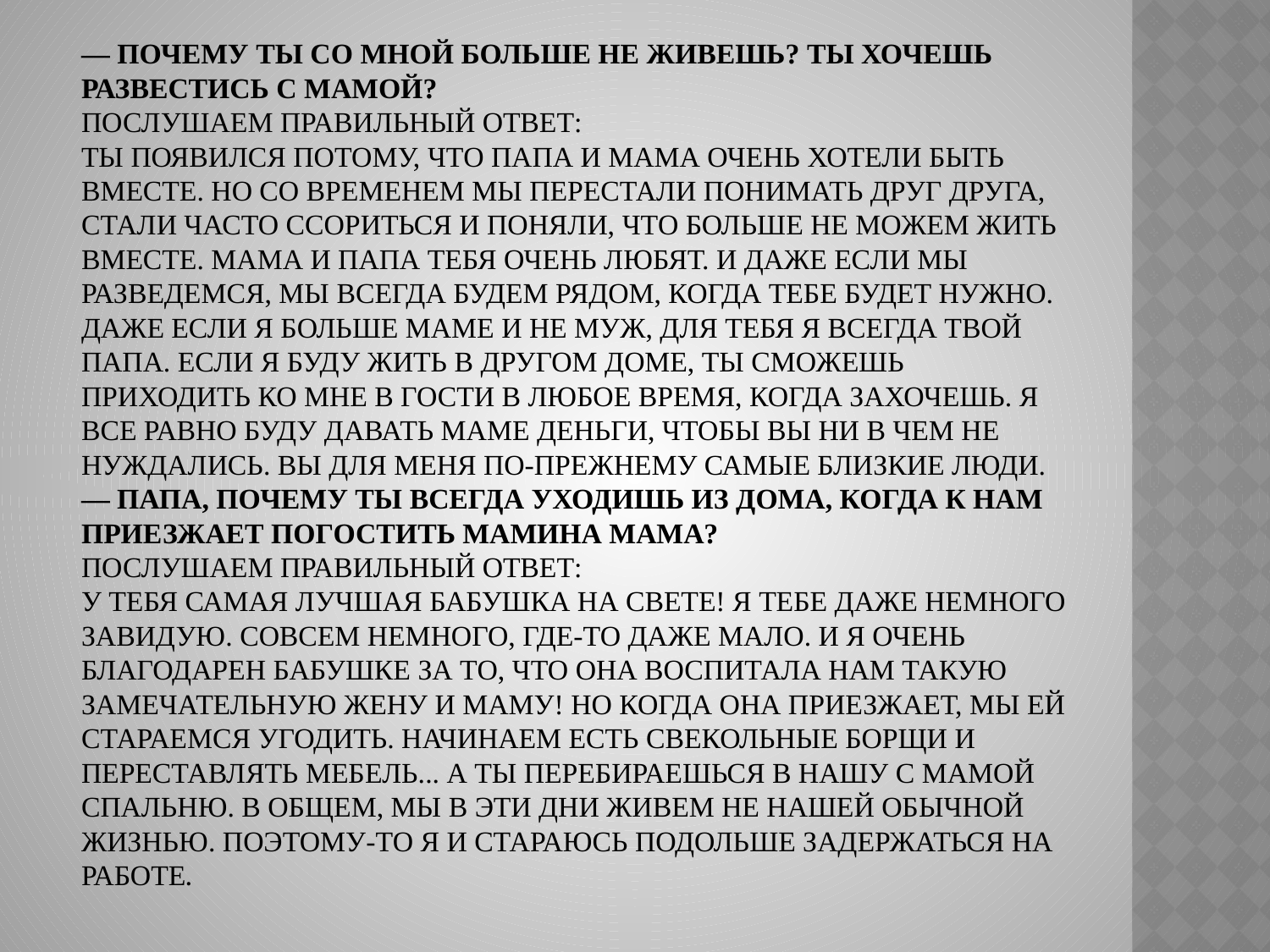

# — Почему ты со мной больше не живешь? Ты хочешь развестись с мамой? Послушаем правильный ответ:  Ты появился потому, что папа и мама очень хотели быть вместе. Но со временем мы перестали понимать друг друга, стали час­то ссориться и поняли, что больше не можем жить вместе. Мама и папа тебя очень любят. И даже если мы разведемся, мы всегда будем рядом, когда тебе будет нужно. Даже если я больше маме и не муж, для тебя я всегда твой папа. Если я буду жить в другом доме, ты сможешь приходить ко мне в гости в любое время, когда захочешь. Я все равно буду давать маме деньги, чтобы вы ни в чем не нуждались. Вы для меня по-прежнему самые близкие люди. — Папа, почему ты всегда уходишь из дома, когда к нам приезжает погостить мамина мама? Послушаем правильный ответ:  У тебя самая лучшая бабушка на свете! Я тебе даже немного завидую. Совсем немного, где-то даже мало. И я очень благодарен бабушке за то, что она воспитала нам такую замечательную жену и маму! Но когда она приезжает, мы ей стараемся угодить. Начинаем есть свекольные борщи и переставлять мебель... А ты перебираешься в нашу с мамой спальню. В общем, мы в эти дни живем не нашей обычной жизнью. Поэтому-то я и стараюсь подольше задержаться на работе.